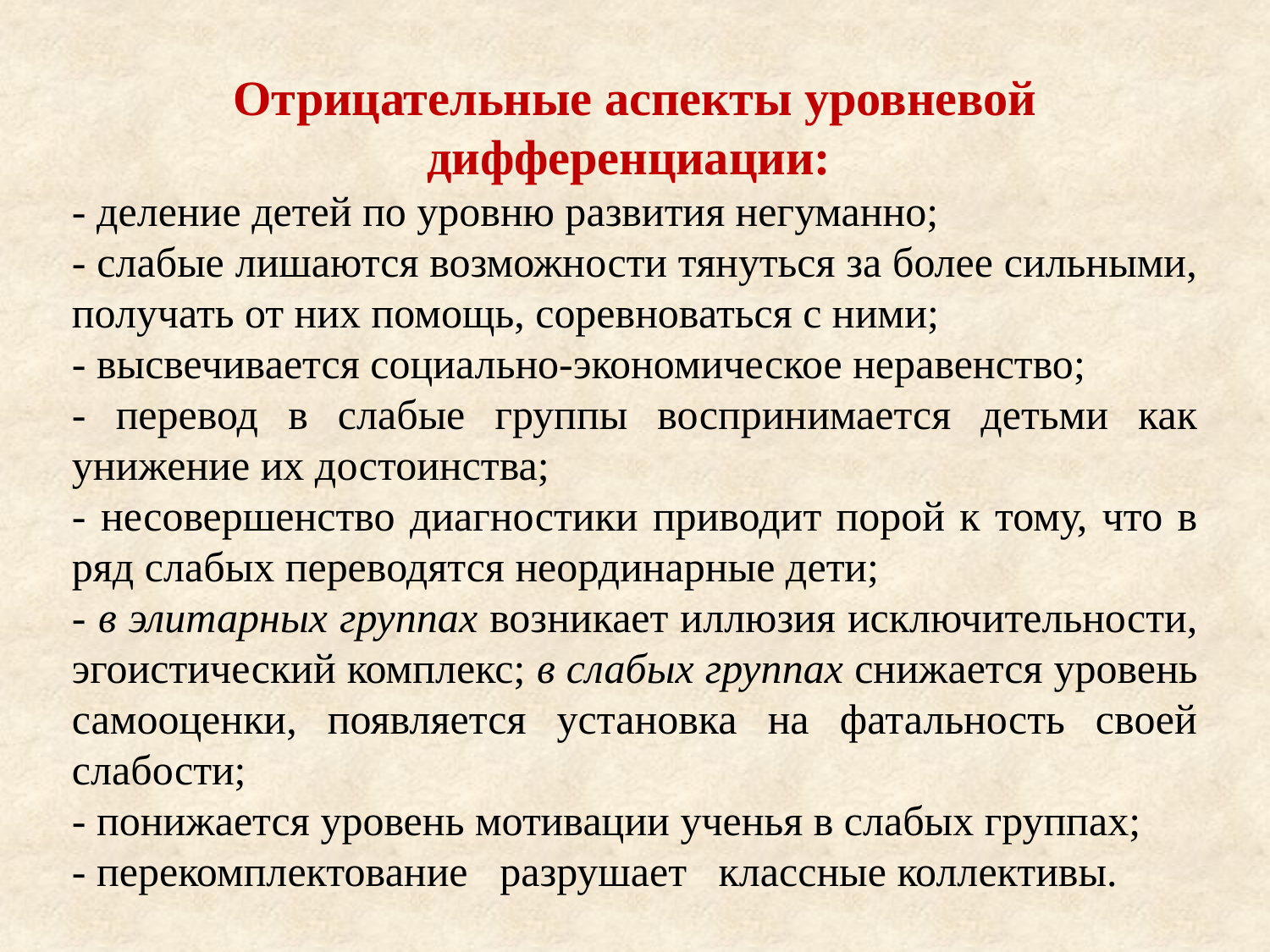

Отрицательные аспекты уровневой дифференциации:
- деление детей по уровню развития негуманно;
- слабые лишаются возможности тянуться за более сильными, получать от них помощь, соревноваться с ними;
- высвечивается социально-экономическое неравенство;
- перевод в слабые группы воспринимается детьми как унижение их достоинства;
- несовершенство диагностики приводит порой к тому, что в ряд слабых переводятся неординарные дети;
- в элитарных группах возникает иллюзия исключительности, эгоистический комплекс; в слабых группах снижается уровень самооценки, появляется установка на фатальность своей слабости;
- понижается уровень мотивации ученья в слабых группах;
- перекомплектование   разрушает   классные коллективы.